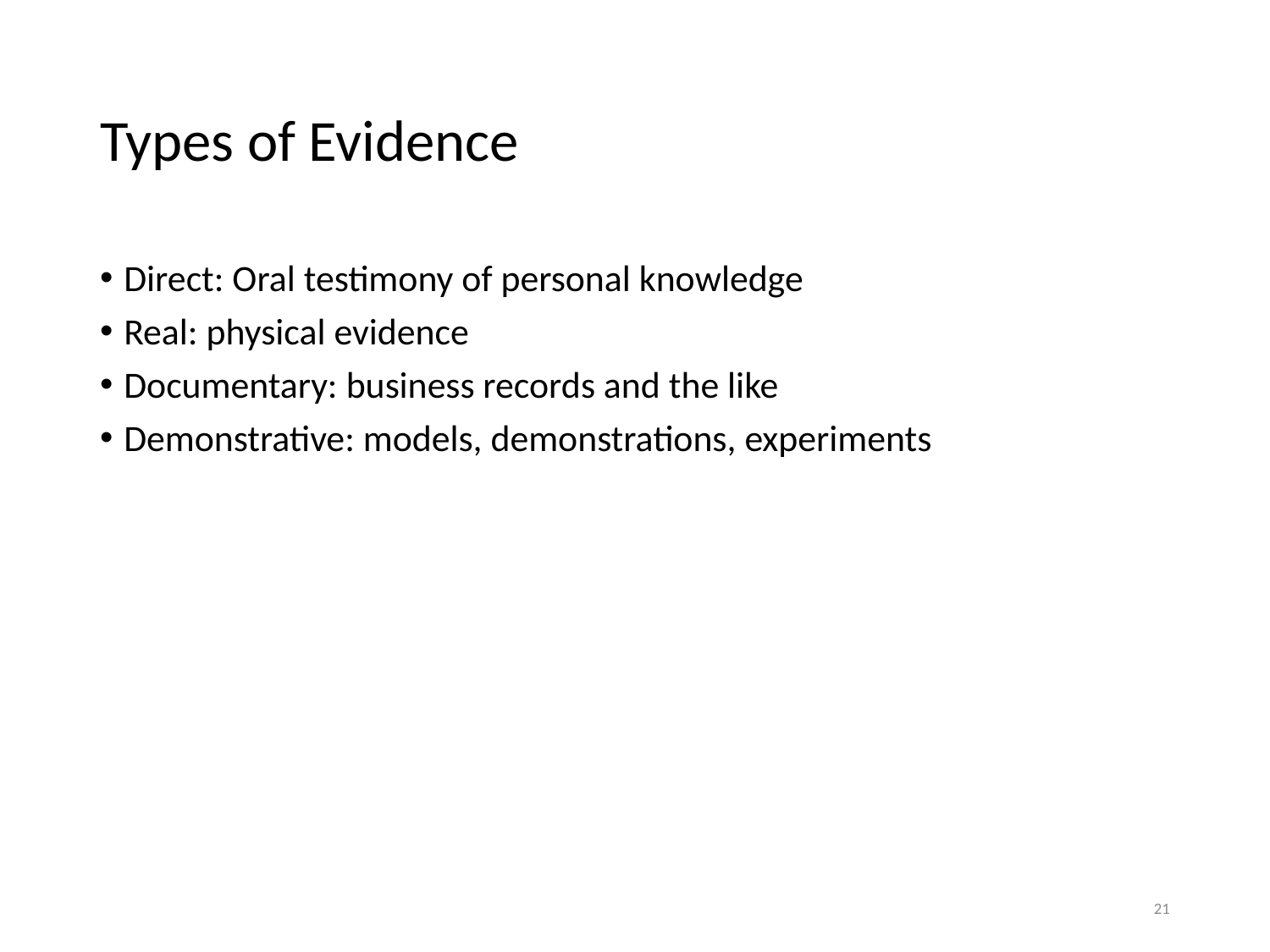

# Types of Evidence
Direct: Oral testimony of personal knowledge
Real: physical evidence
Documentary: business records and the like
Demonstrative: models, demonstrations, experiments
21